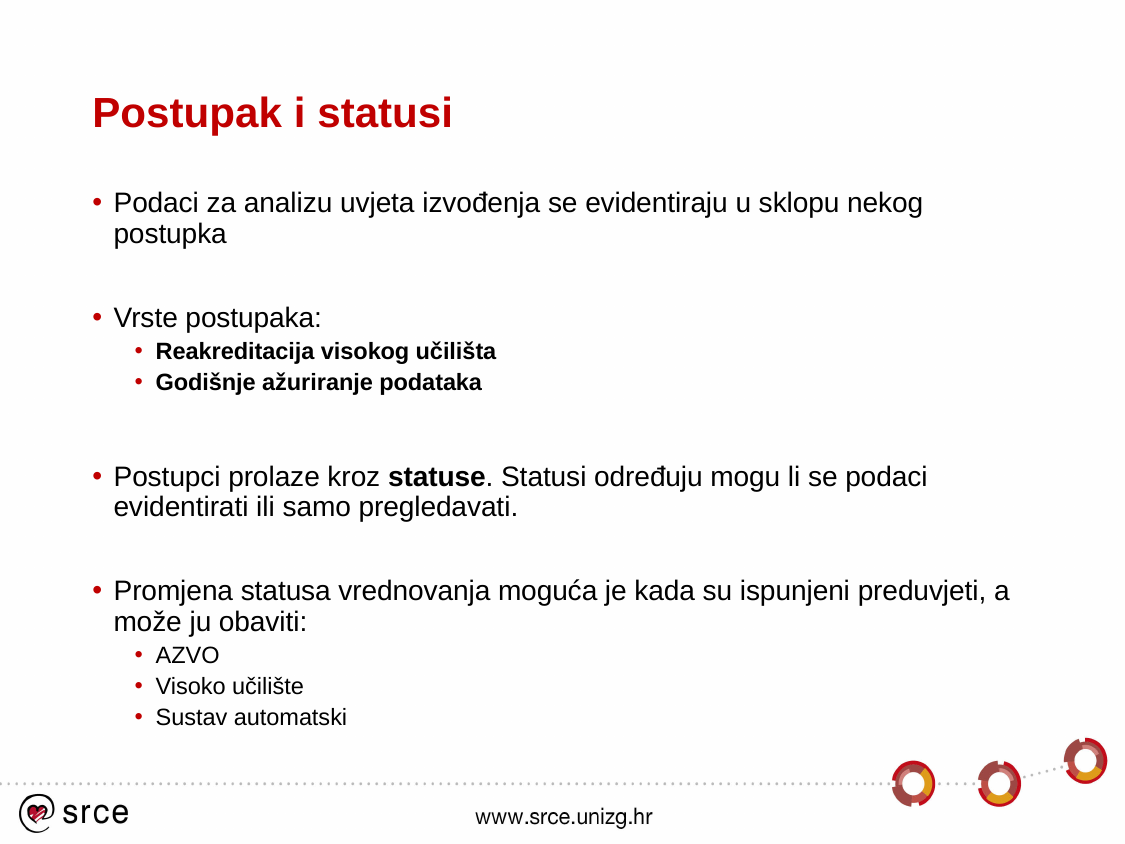

# Postupak i statusi
Podaci za analizu uvjeta izvođenja se evidentiraju u sklopu nekog postupka

Vrste postupaka:
Reakreditacija visokog učilišta
Godišnje ažuriranje podataka

Postupci prolaze kroz statuse. Statusi određuju mogu li se podaci evidentirati ili samo pregledavati.

Promjena statusa vrednovanja moguća je kada su ispunjeni preduvjeti, a može ju obaviti:
AZVO
Visoko učilište
Sustav automatski